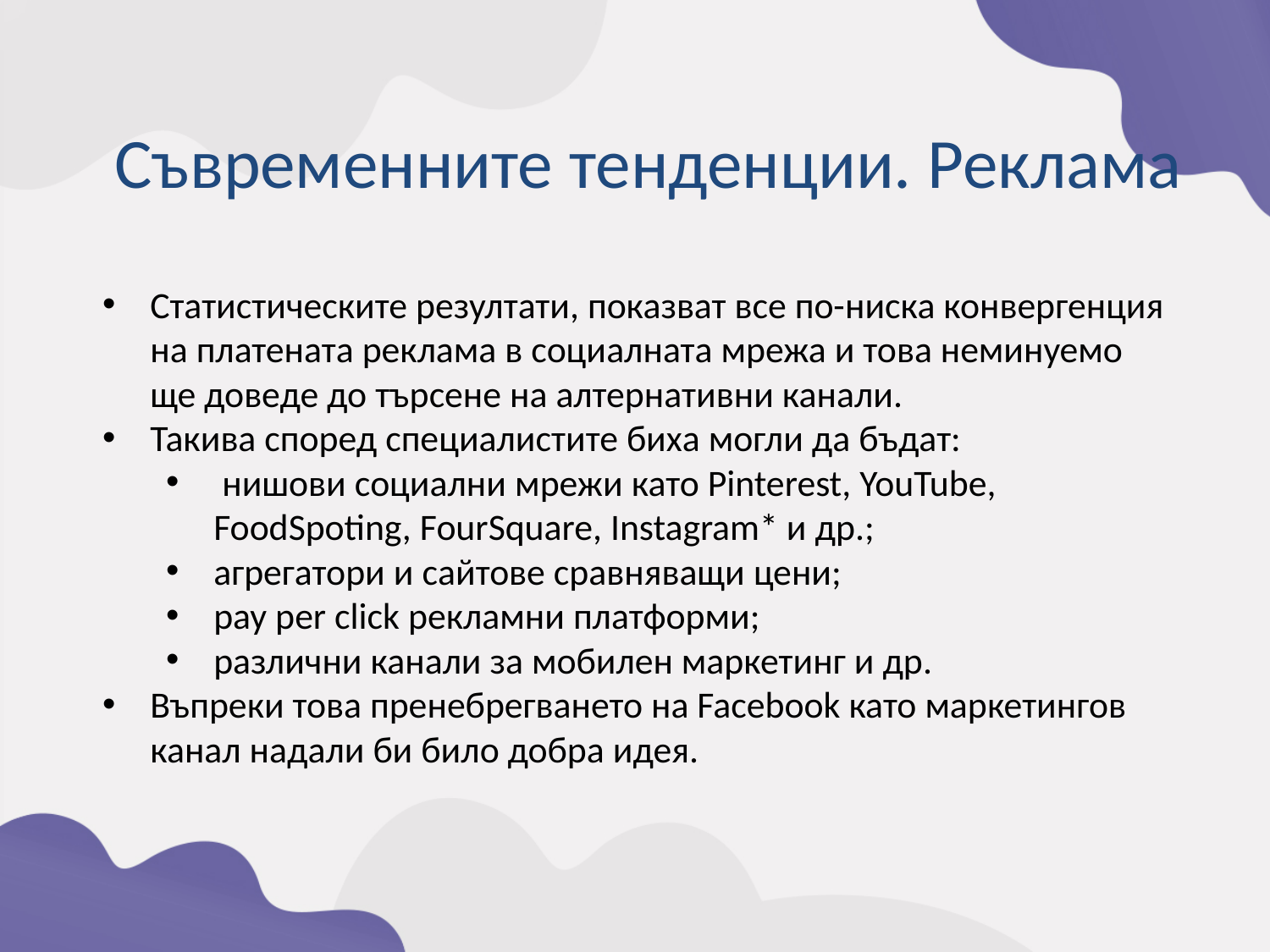

Съвременните тенденции. Реклама

Статистическите резултати, показват все по-ниска конвергенция на платената реклама в социалната мрежа и това неминуемо ще доведе до търсене на алтернативни канали.
Такива според специалистите биха могли да бъдат:
 нишови социални мрежи като Pinterest, YouTube, FoodSpoting, FourSquare, Instagram* и др.;
агрегатори и сайтове сравняващи цени;
pay per click рекламни платформи;
различни канали за мобилен маркетинг и др.
Въпреки това пренебрегването на Facebook като маркетингов канал надали би било добра идея.